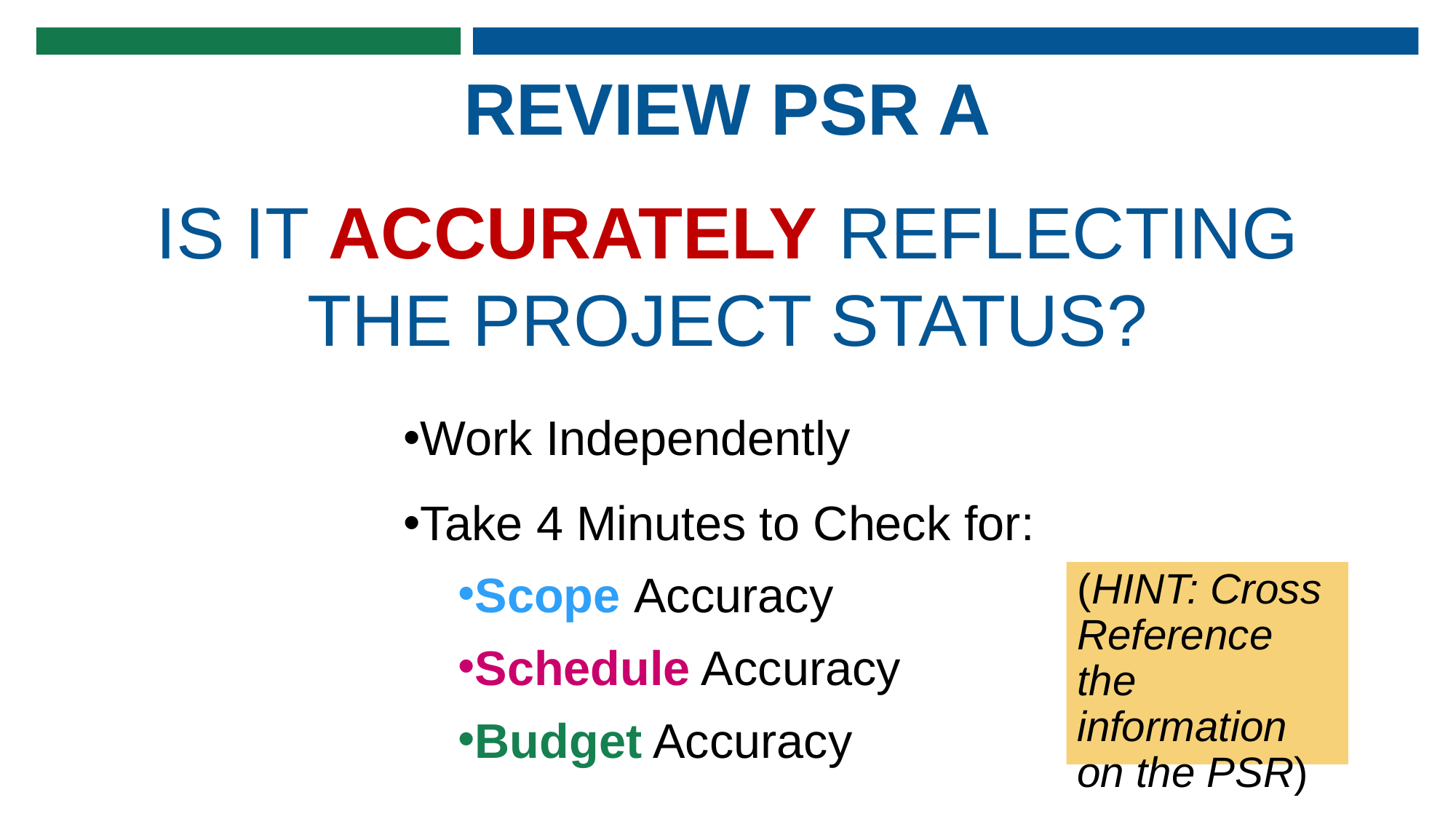

Review PSR A

Is IT Accurately Reflecting The pROJEct Status?
# (HINT: Cross Reference the information on the PSR)
Work Independently

Take 4 Minutes to Check for:

Scope Accuracy

Schedule Accuracy

Budget Accuracy